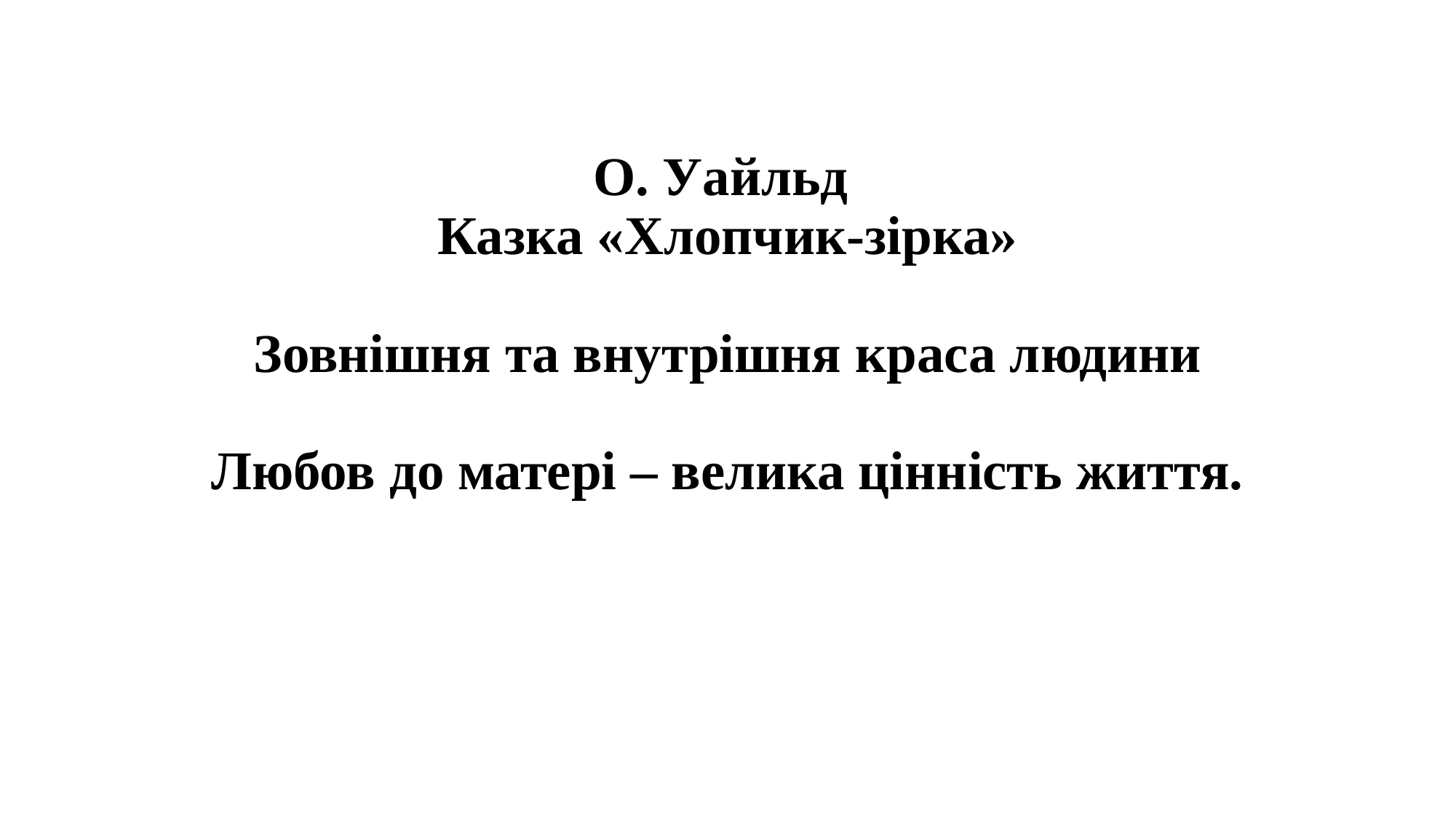

# О. Уайльд Казка «Хлопчик-зірка» Зовнішня та внутрішня краса людини Любов до матері – велика цінність життя.